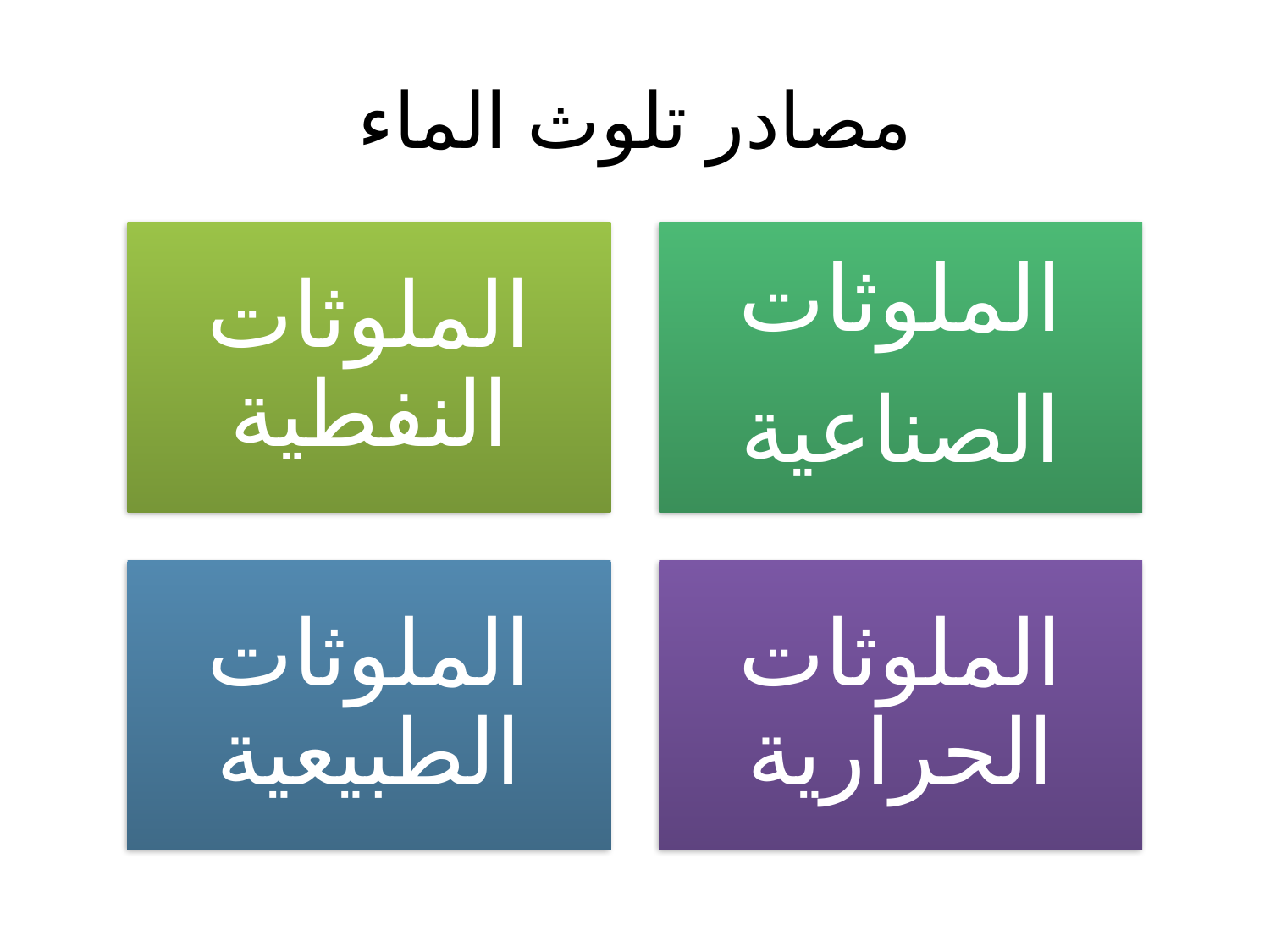

# مصادر تلوث الماء
الملوثات النفطية
الملوثات
الصناعية
الملوثات الطبيعية
الملوثات الحرارية